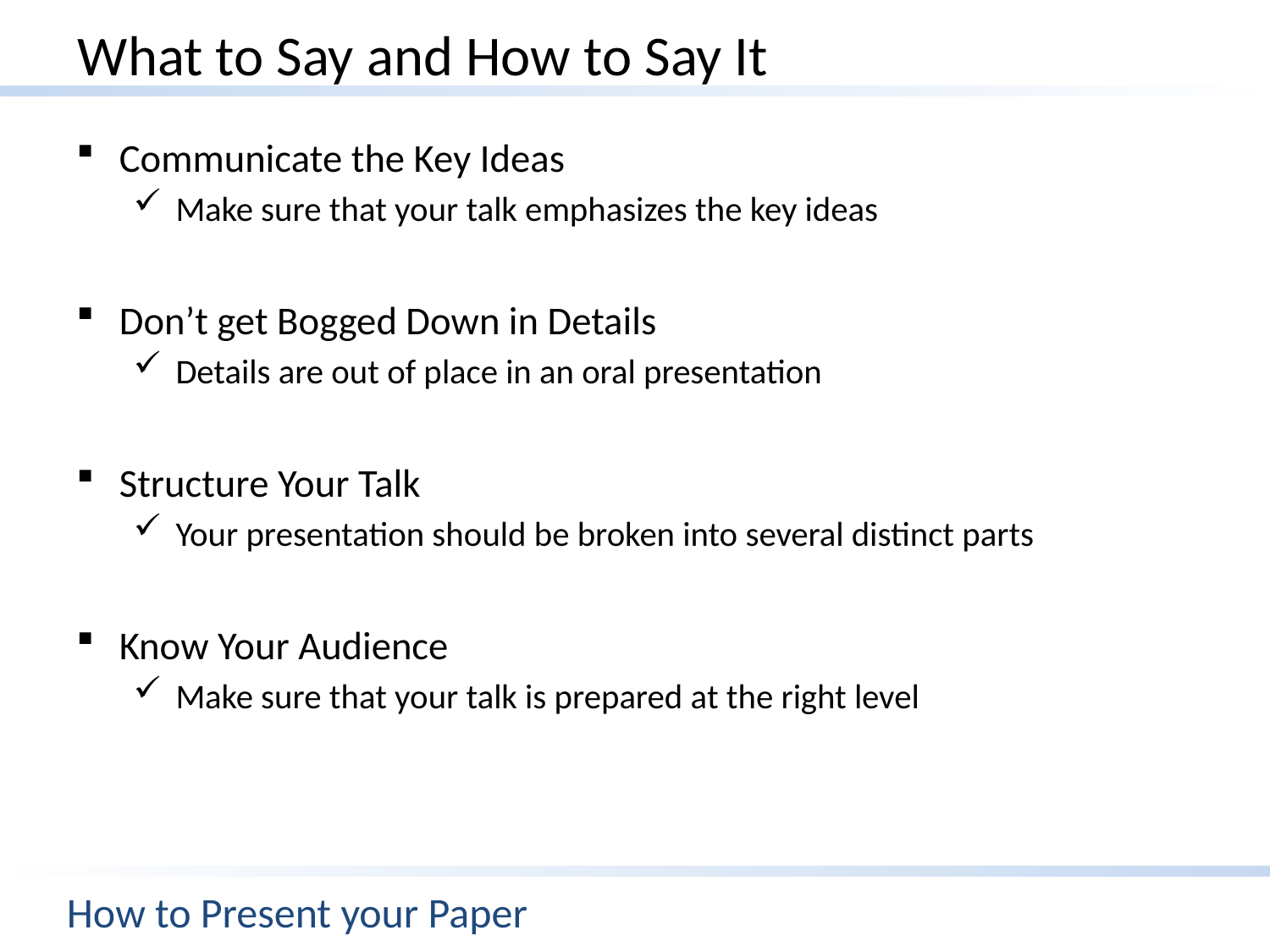

# What to Say and How to Say It

Communicate the Key Ideas
Make sure that your talk emphasizes the key ideas

Don’t get Bogged Down in Details
Details are out of place in an oral presentation

Structure Your Talk
Your presentation should be broken into several distinct parts

Know Your Audience
Make sure that your talk is prepared at the right level

How to Present your Paper